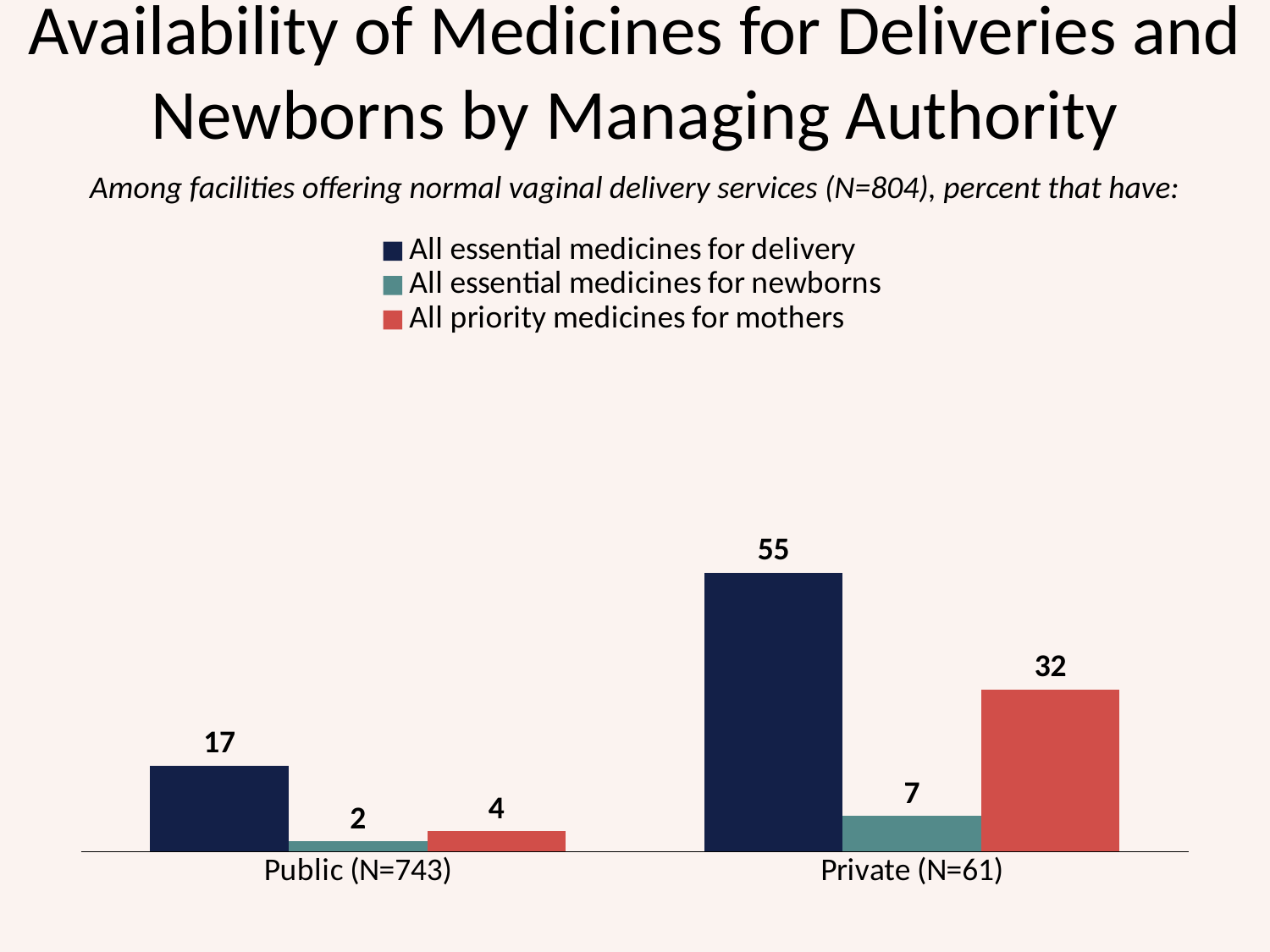

# Availability of Medicines for Deliveries and Newborns by Managing Authority
Among facilities offering normal vaginal delivery services (N=804), percent that have:

### Chart

| Category | All essential medicines for delivery | All essential medicines for newborns | All priority medicines for mothers |
|---|---|---|---|
| Public (N=743) | 17.0 | 2.0 | 4.0 |
| Private (N=61) | 55.0 | 7.0 | 32.0 |